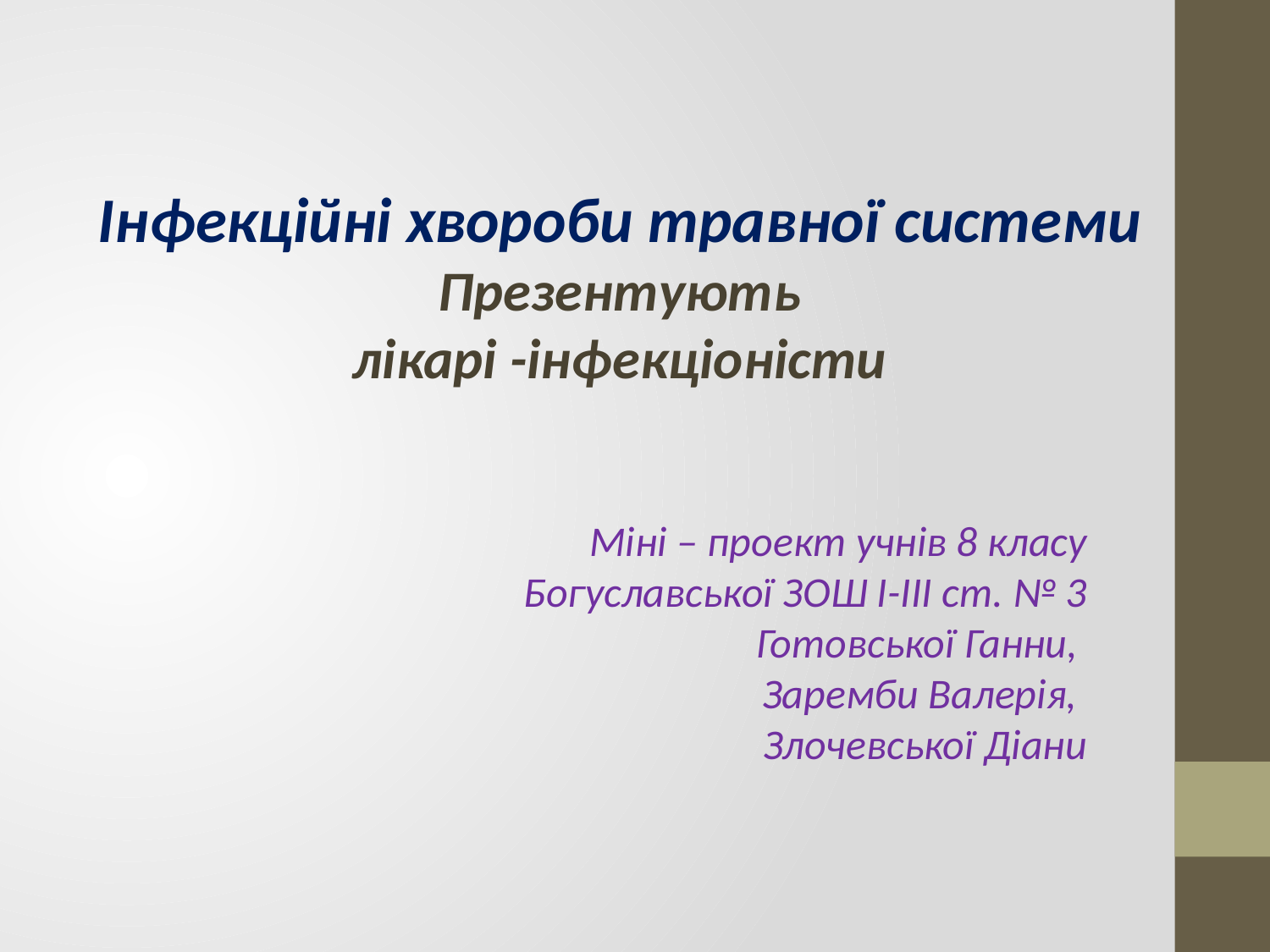

Інфекційні хвороби травної системи
Презентують
лікарі -інфекціоністи
Міні – проект учнів 8 класу
Богуславської ЗОШ І-ІІІ ст. № 3
Готовської Ганни,
Заремби Валерія,
Злочевської Діани